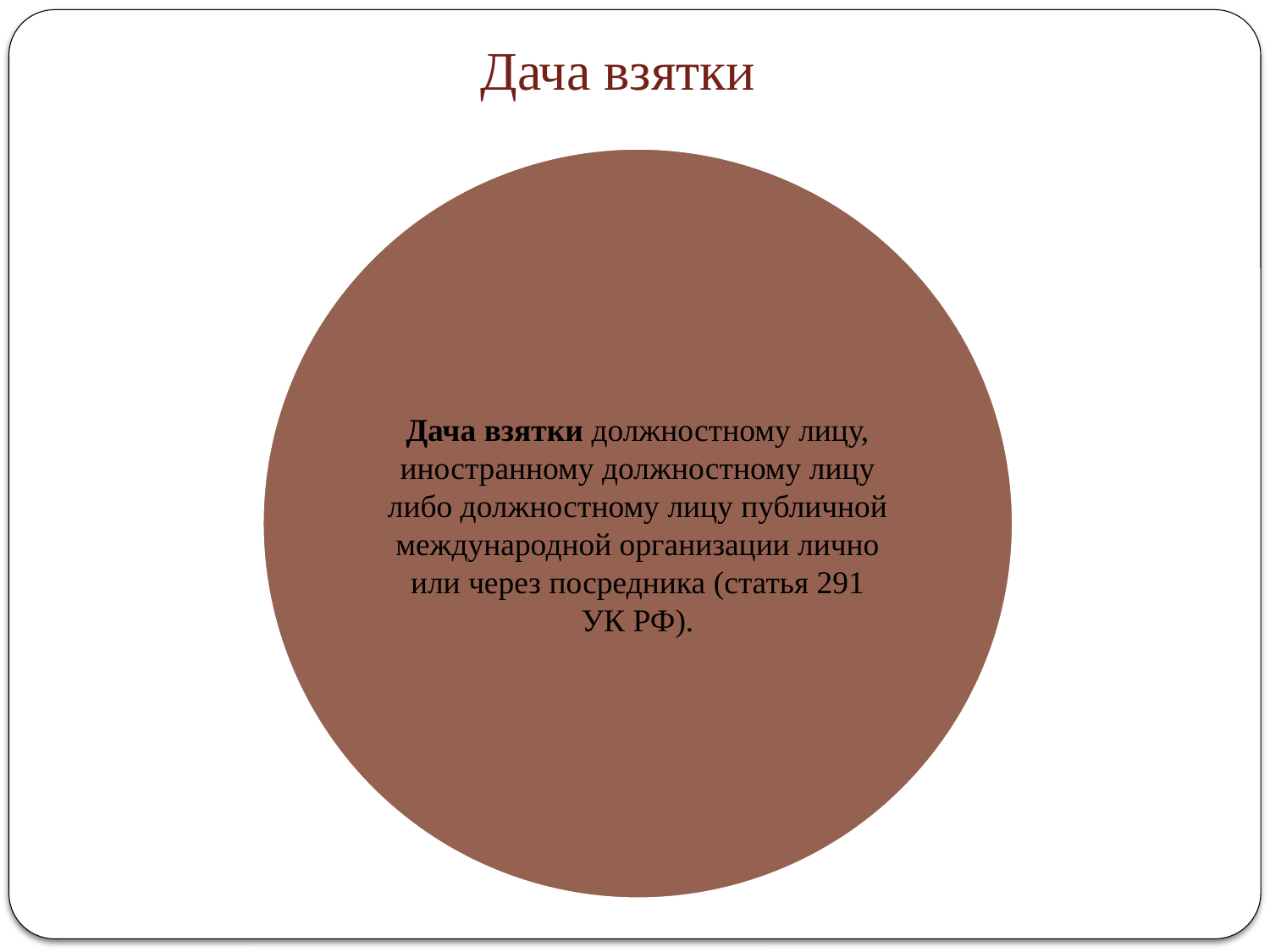

# Дача взятки
Дача взятки должностному лицу, иностранному должностному лицу либо должностному лицу публичной международной организации лично или через посредника (статья 291 УК РФ).